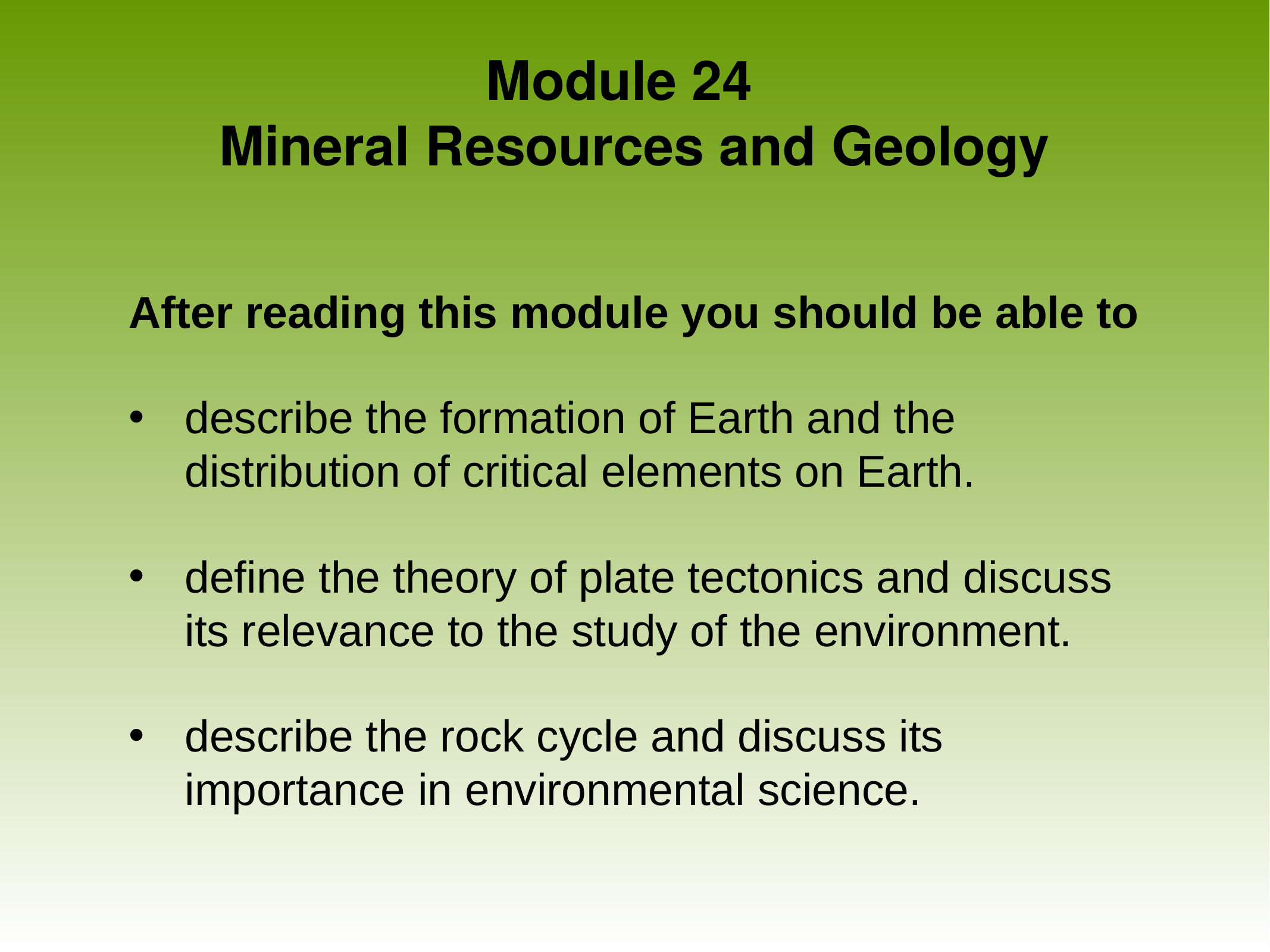

# Module 24 Mineral Resources and Geology
After reading this module you should be able to
describe the formation of Earth and the distribution of critical elements on Earth.
define the theory of plate tectonics and discuss its relevance to the study of the environment.
describe the rock cycle and discuss its importance in environmental science.